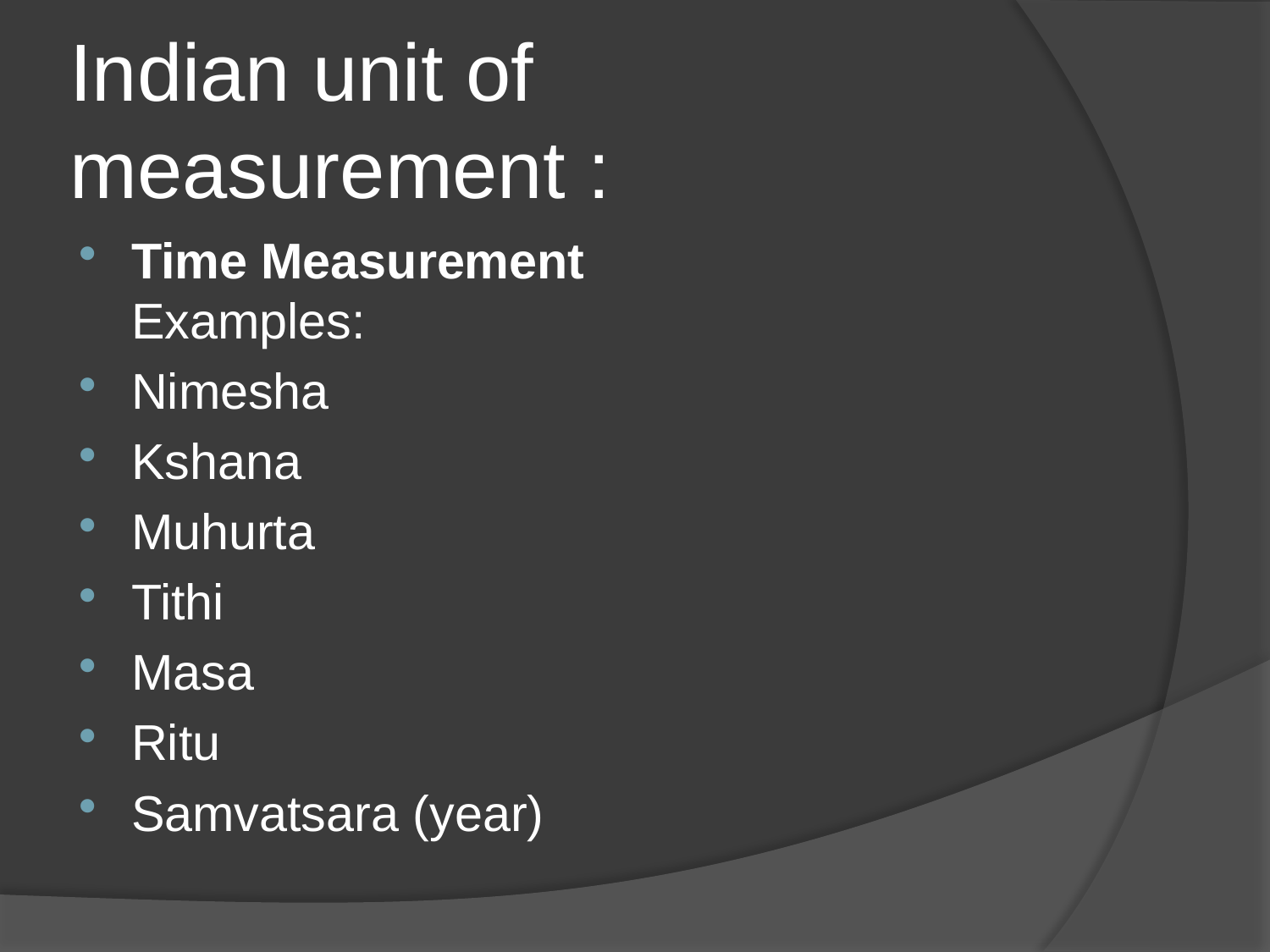

# Indian unit of measurement :
Time Measurement
Examples:
Nimesha
Kshana
Muhurta
Tithi
Masa
Ritu
Samvatsara (year)